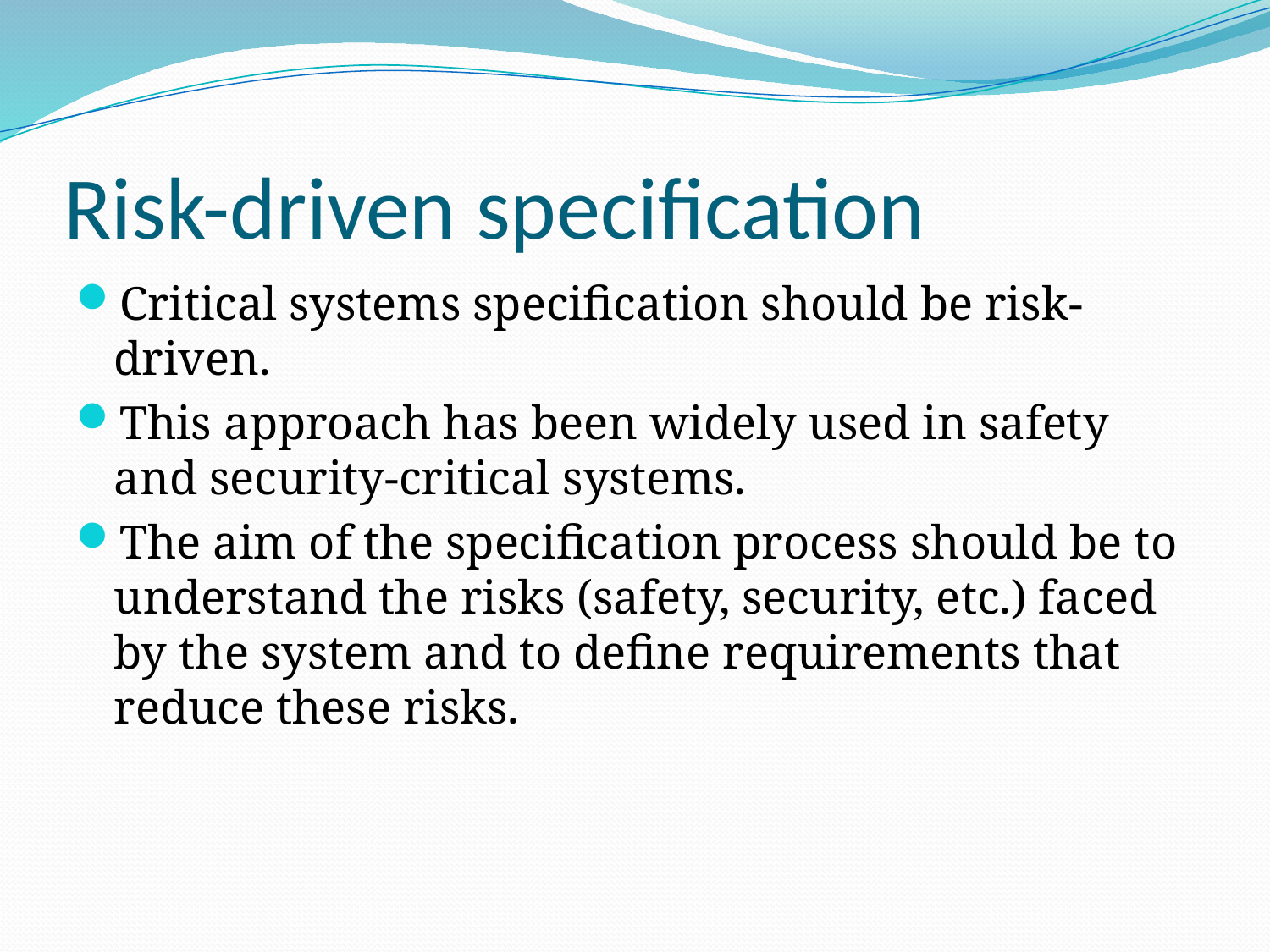

# Risk-driven specification
Critical systems specification should be risk-driven.
This approach has been widely used in safety and security-critical systems.
The aim of the specification process should be to understand the risks (safety, security, etc.) faced by the system and to define requirements that reduce these risks.